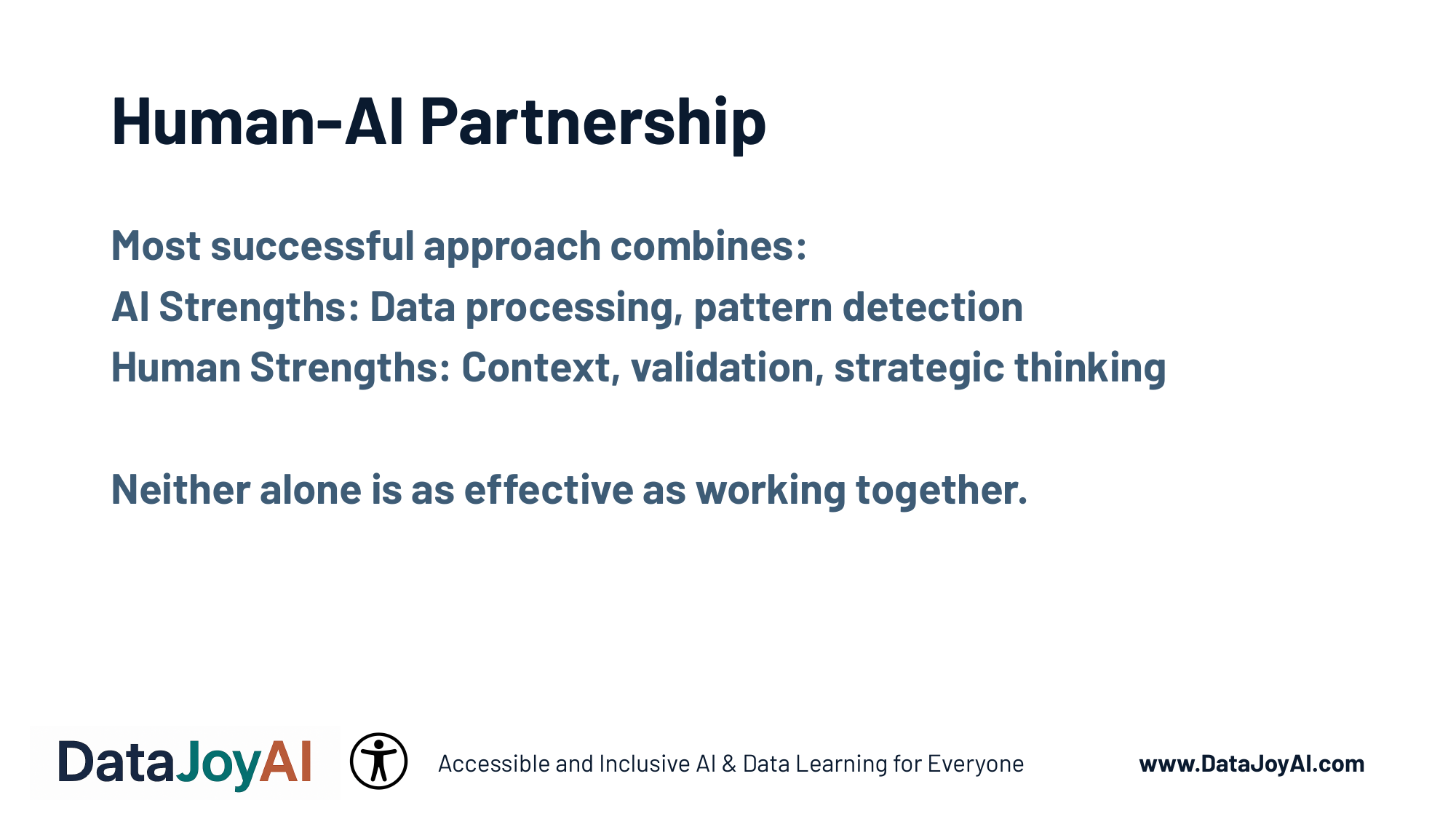

# Human-AI Partnership
Most successful approach combines:
AI Strengths: Data processing, pattern detection
Human Strengths: Context, validation, strategic thinking

Neither alone is as effective as working together.